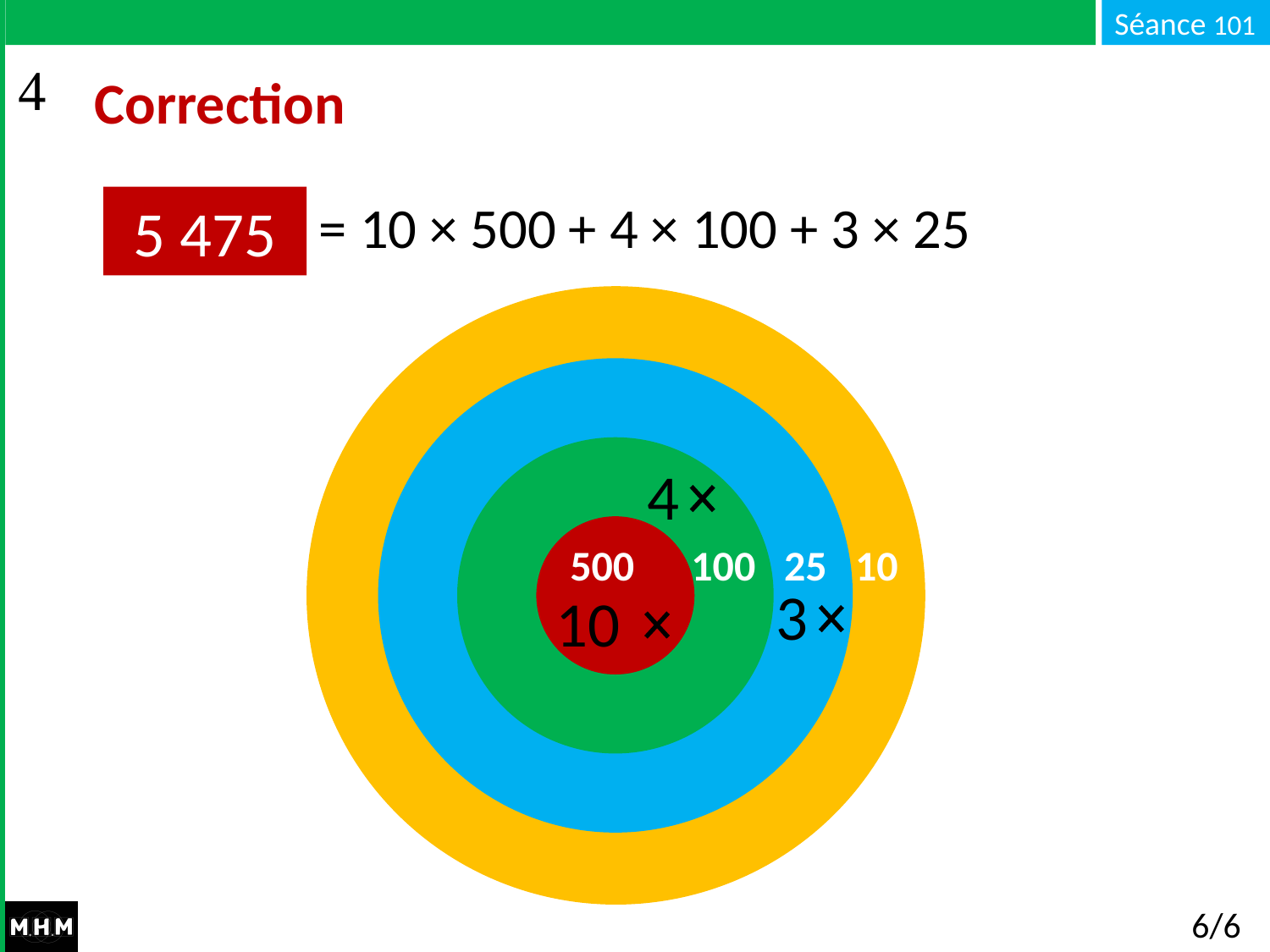

# Correction
= 10 × 500 + 4 × 100 + 3 × 25
5 475

   500      100   25   10
4

3

10

6/6